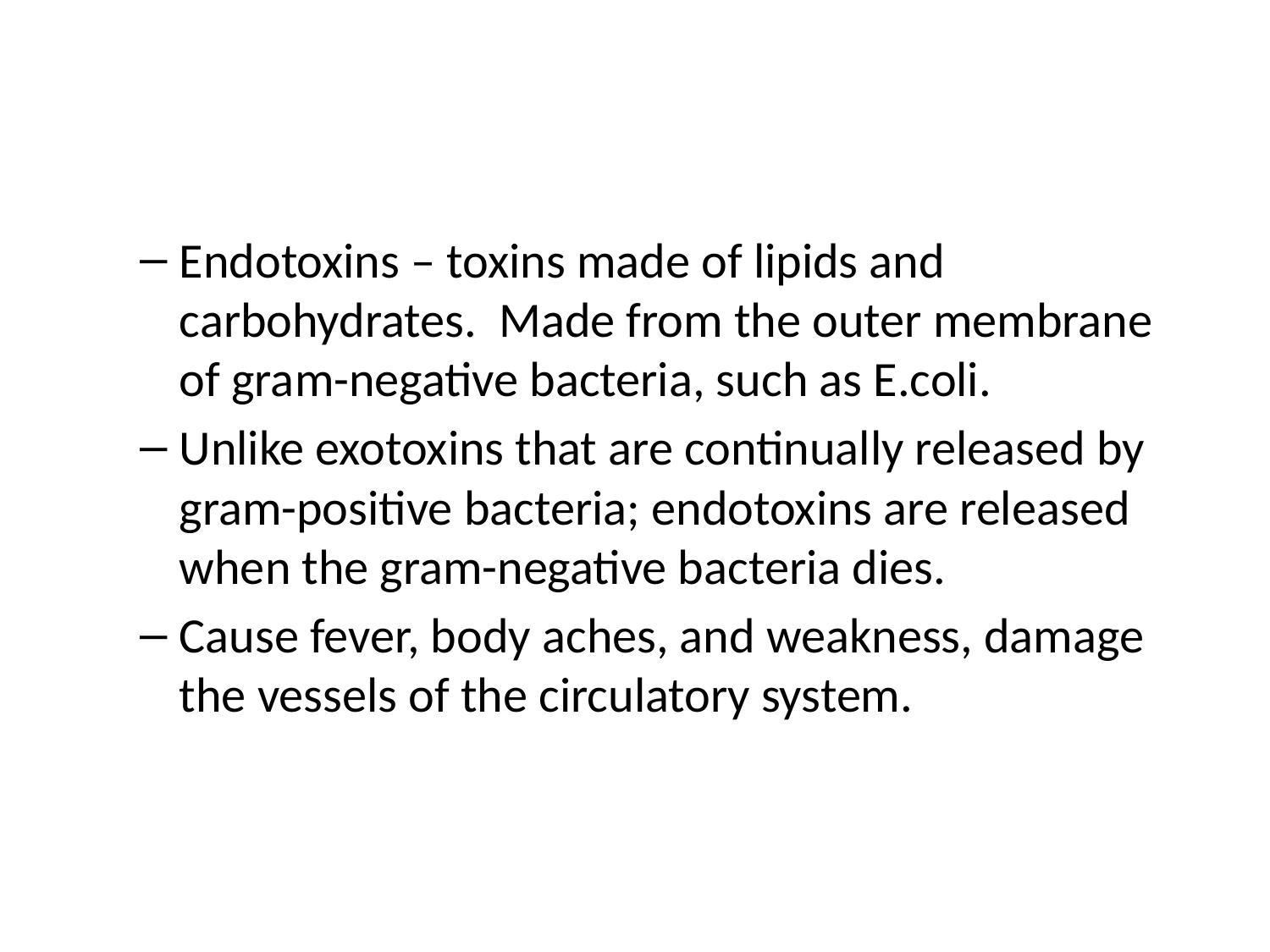

#
Endotoxins – toxins made of lipids and carbohydrates.  Made from the outer membrane of gram-negative bacteria, such as E.coli.
Unlike exotoxins that are continually released by gram-positive bacteria; endotoxins are released when the gram-negative bacteria dies.
Cause fever, body aches, and weakness, damage the vessels of the circulatory system.